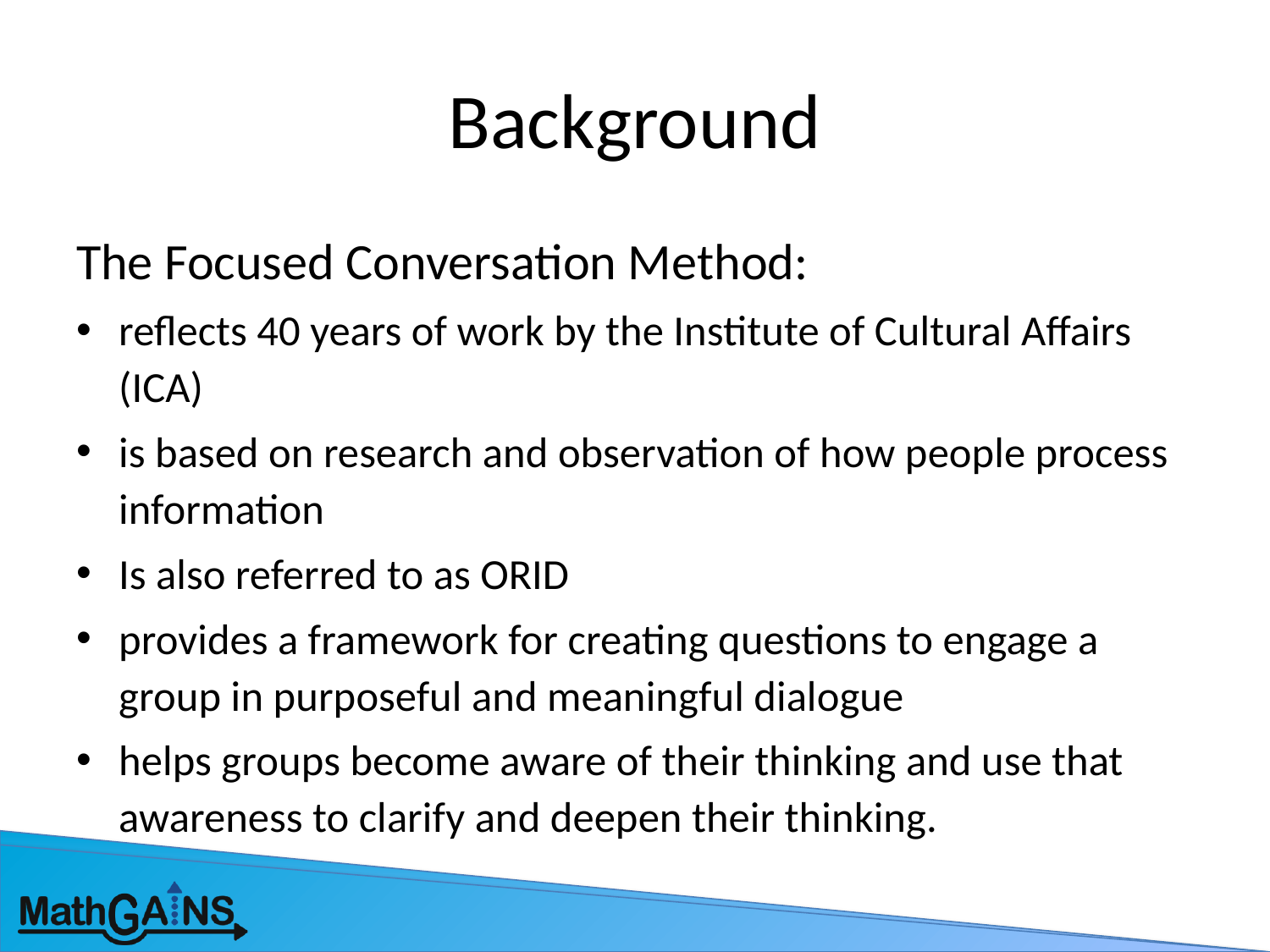

# Background
The Focused Conversation Method:
reflects 40 years of work by the Institute of Cultural Affairs (ICA)
is based on research and observation of how people process information
Is also referred to as ORID
provides a framework for creating questions to engage a group in purposeful and meaningful dialogue
helps groups become aware of their thinking and use that awareness to clarify and deepen their thinking.